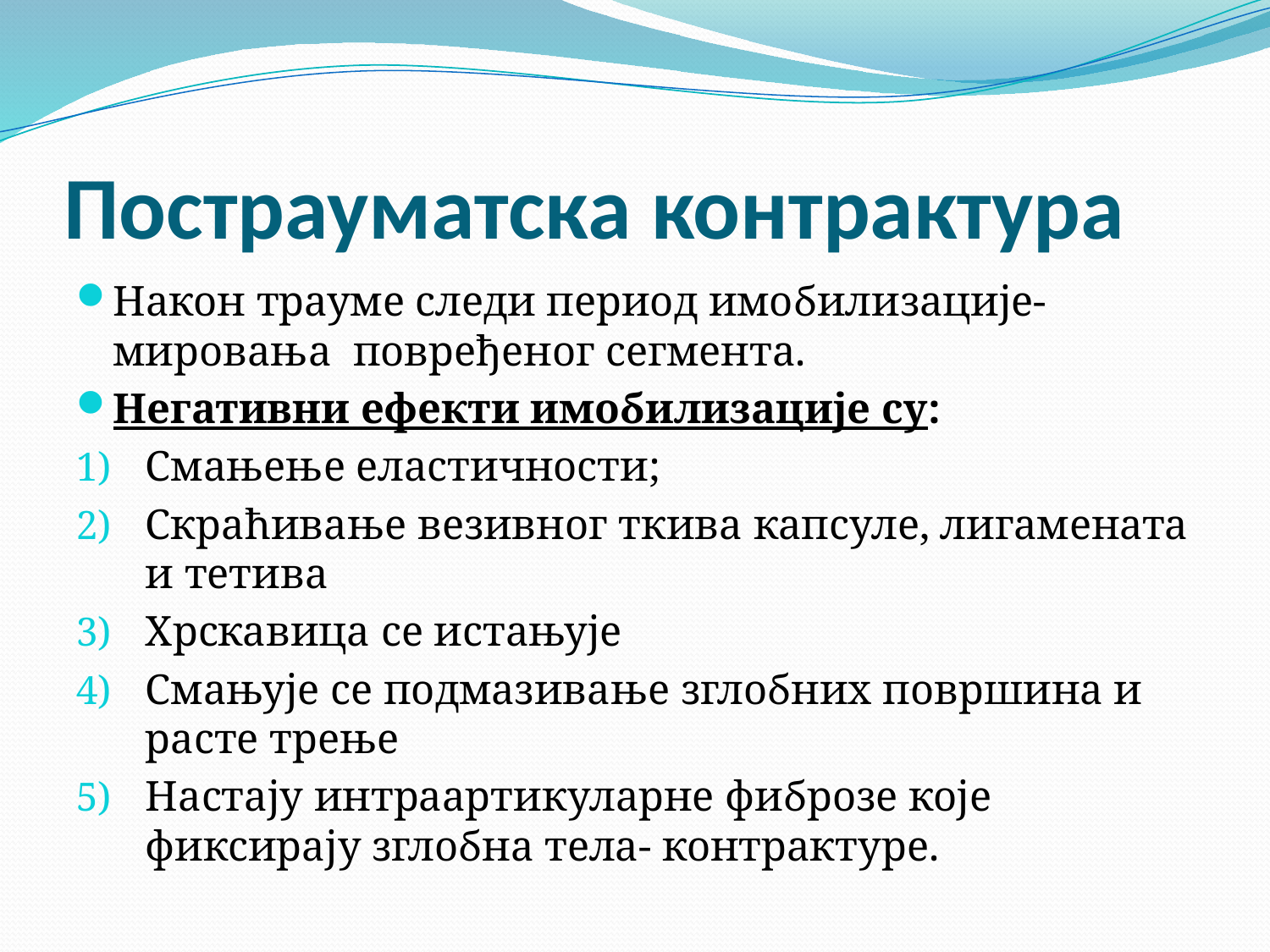

# Пострауматска контрактура
Након трауме следи период имобилизације- мировања  повређеног сегмента.
Негативни ефекти имобилизације су:
Смањење еластичности;
Скраћивање везивног ткива капсуле, лигамената и тетива
Хрскавица се истањује
Смањује се подмазивање зглобних површина и расте трење
Настају интраартикуларне фиброзе које фиксирају зглобна тела- контрактуре.